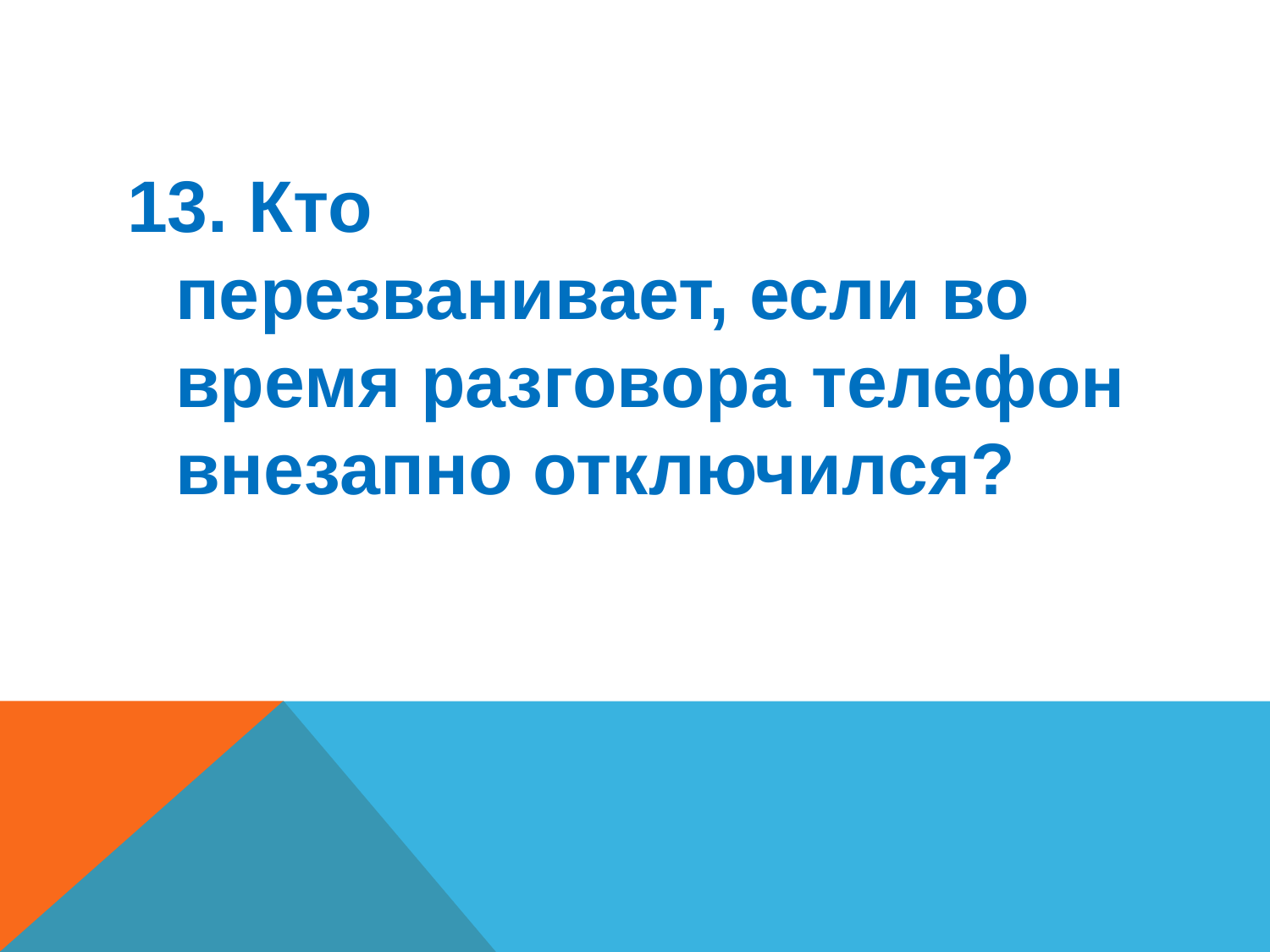

#
13. Кто перезванивает, если во время разговора телефон внезапно отключился?